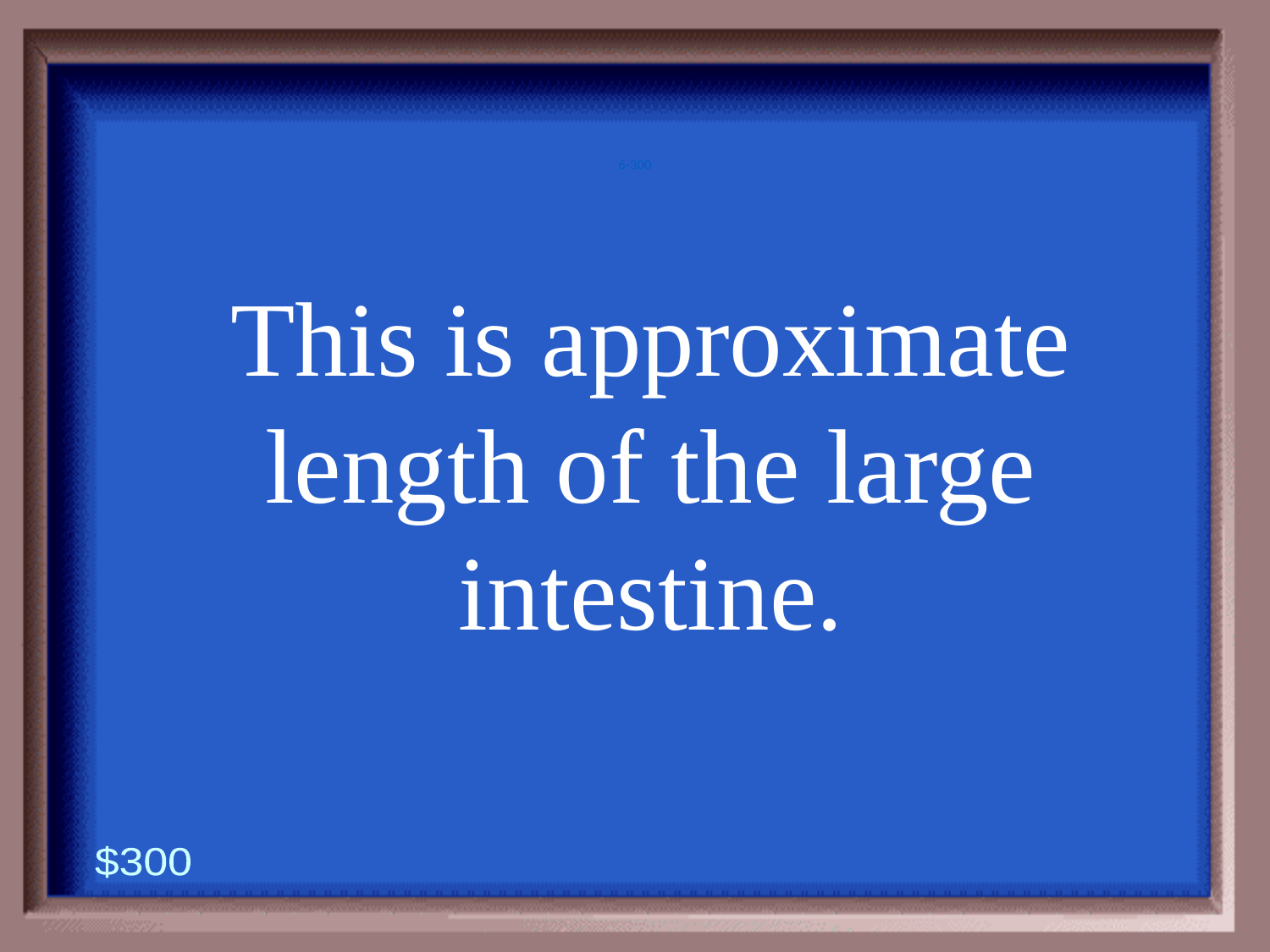

6-300
This is approximate length of the large intestine.
$300